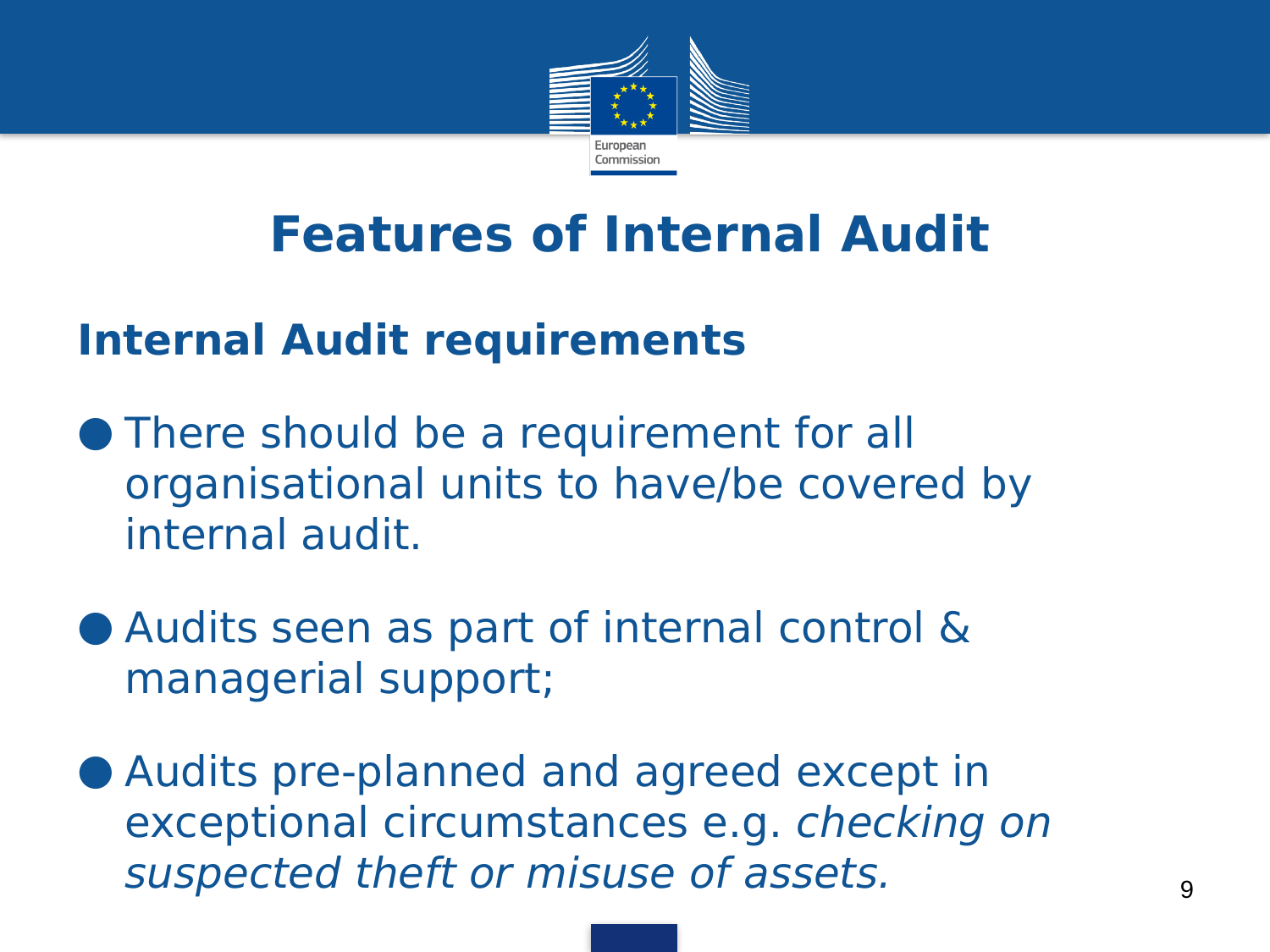

# Features of Internal Audit
Internal Audit requirements
There should be a requirement for all organisational units to have/be covered by internal audit.
Audits seen as part of internal control & managerial support;
Audits pre-planned and agreed except in exceptional circumstances e.g. checking on suspected theft or misuse of assets.
9